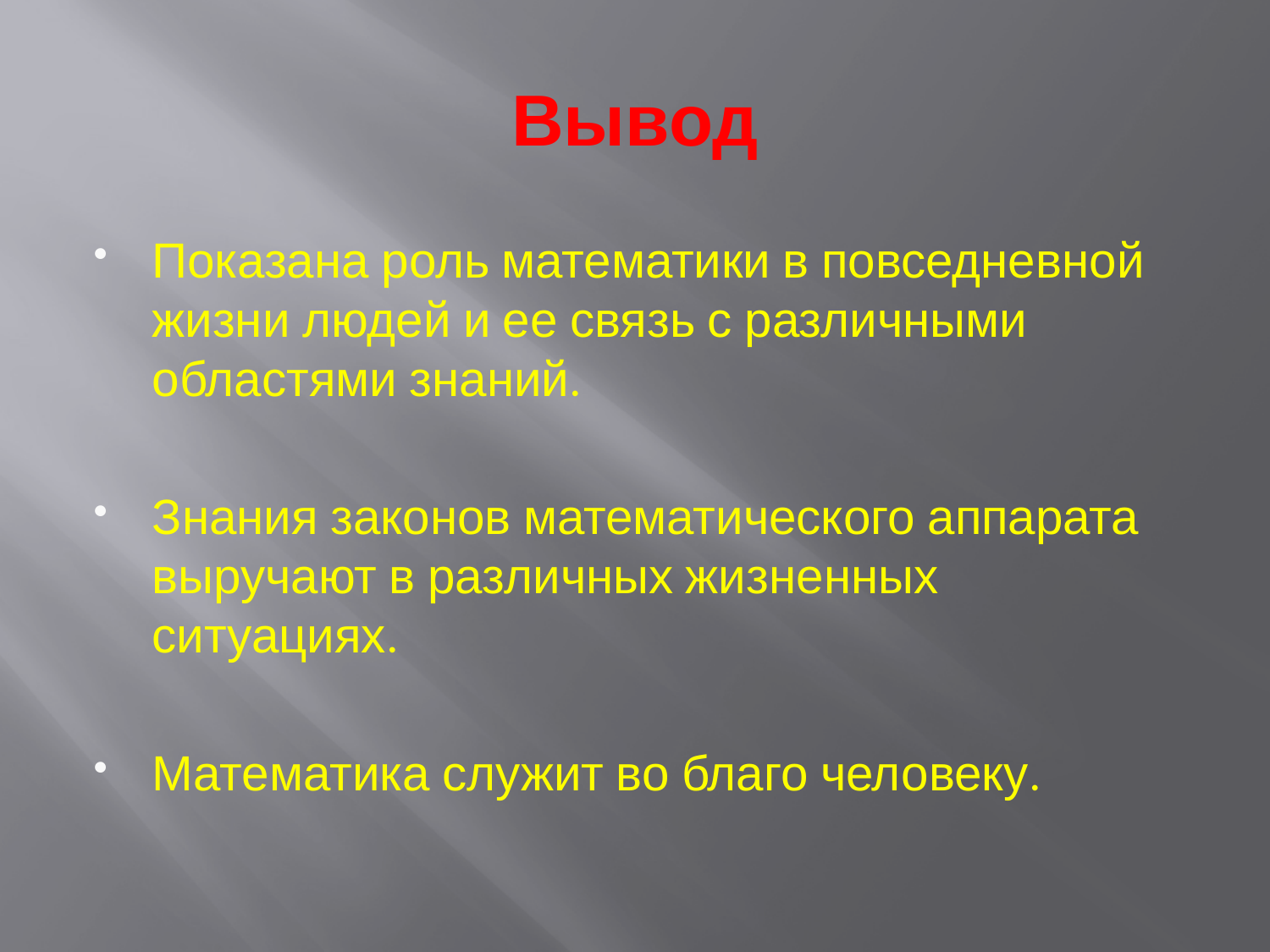

# Вывод
Показана роль математики в повседневной жизни людей и ее связь с различными областями знаний.

Знания законов математического аппарата выручают в различных жизненных ситуациях.

Математика служит во благо человеку.